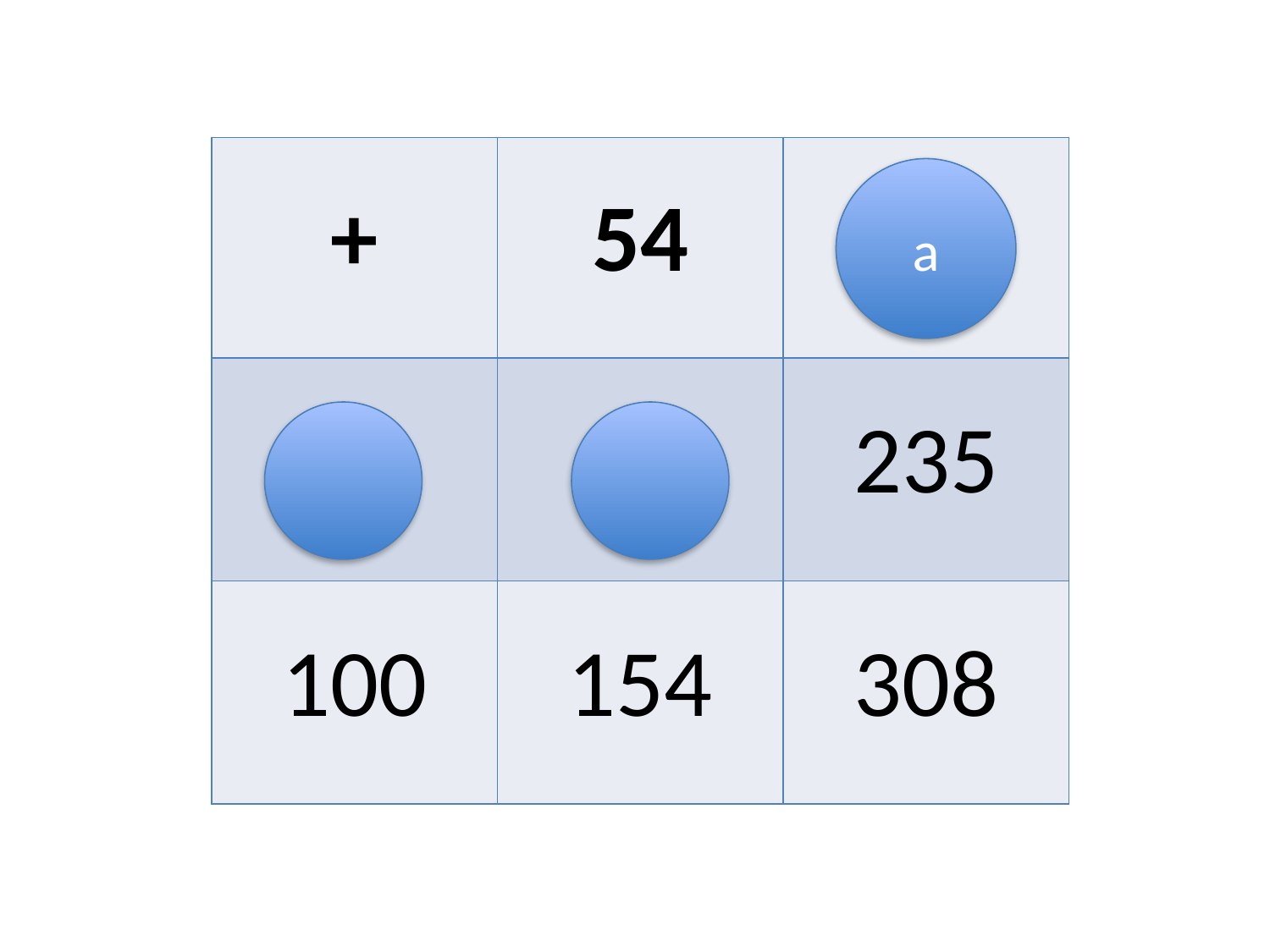

| + | 54 | 208 |
| --- | --- | --- |
| 27 | 81 | 235 |
| 100 | 154 | 308 |
a